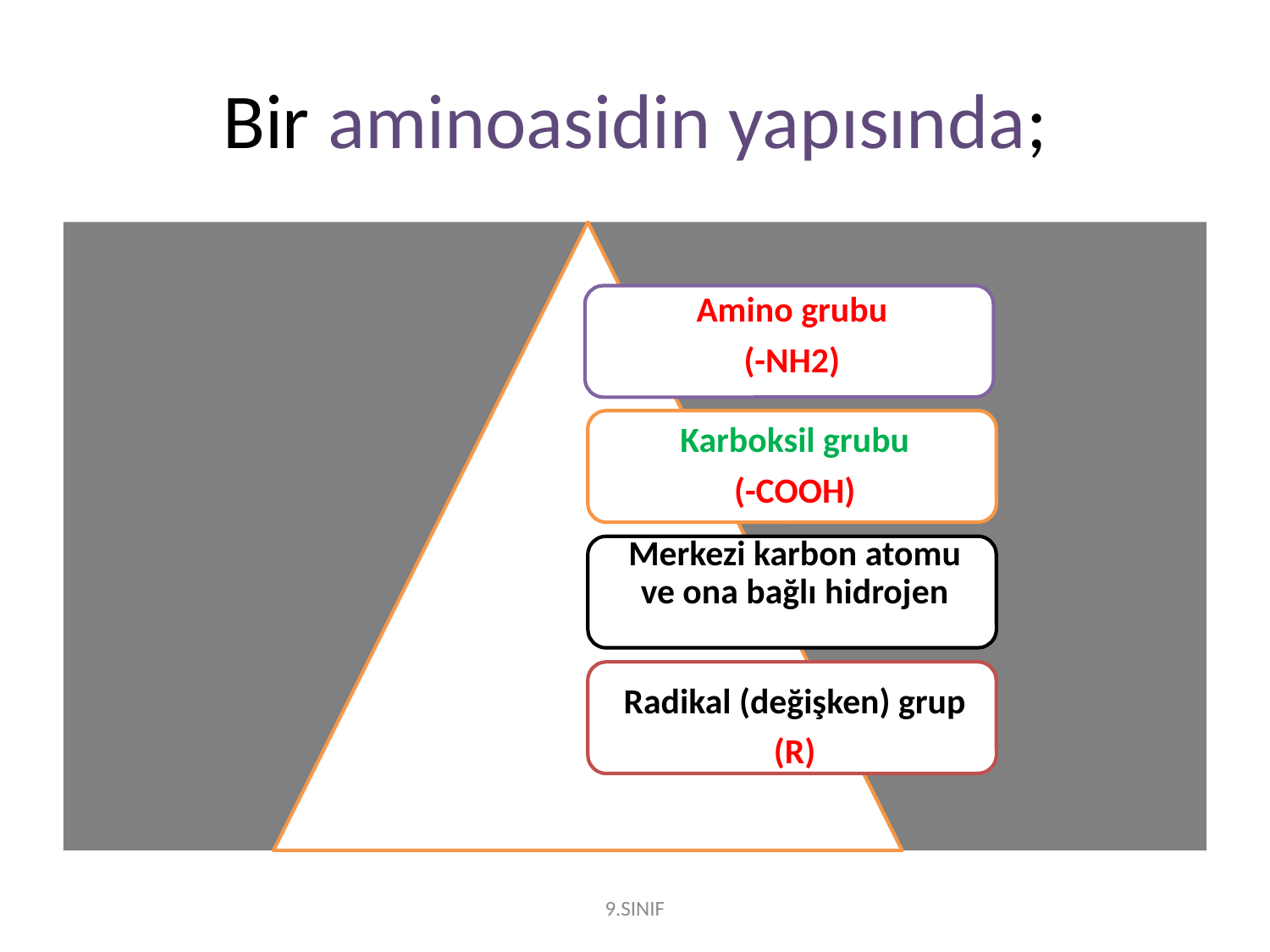

# Bir aminoasidin yapısında;

Amino grubu
(-NH2)

Karboksil grubu
(-COOH)
Merkezi karbon atomu ve ona bağlı hidrojen

Radikal (değişken) grup
(R)

9.SINIF